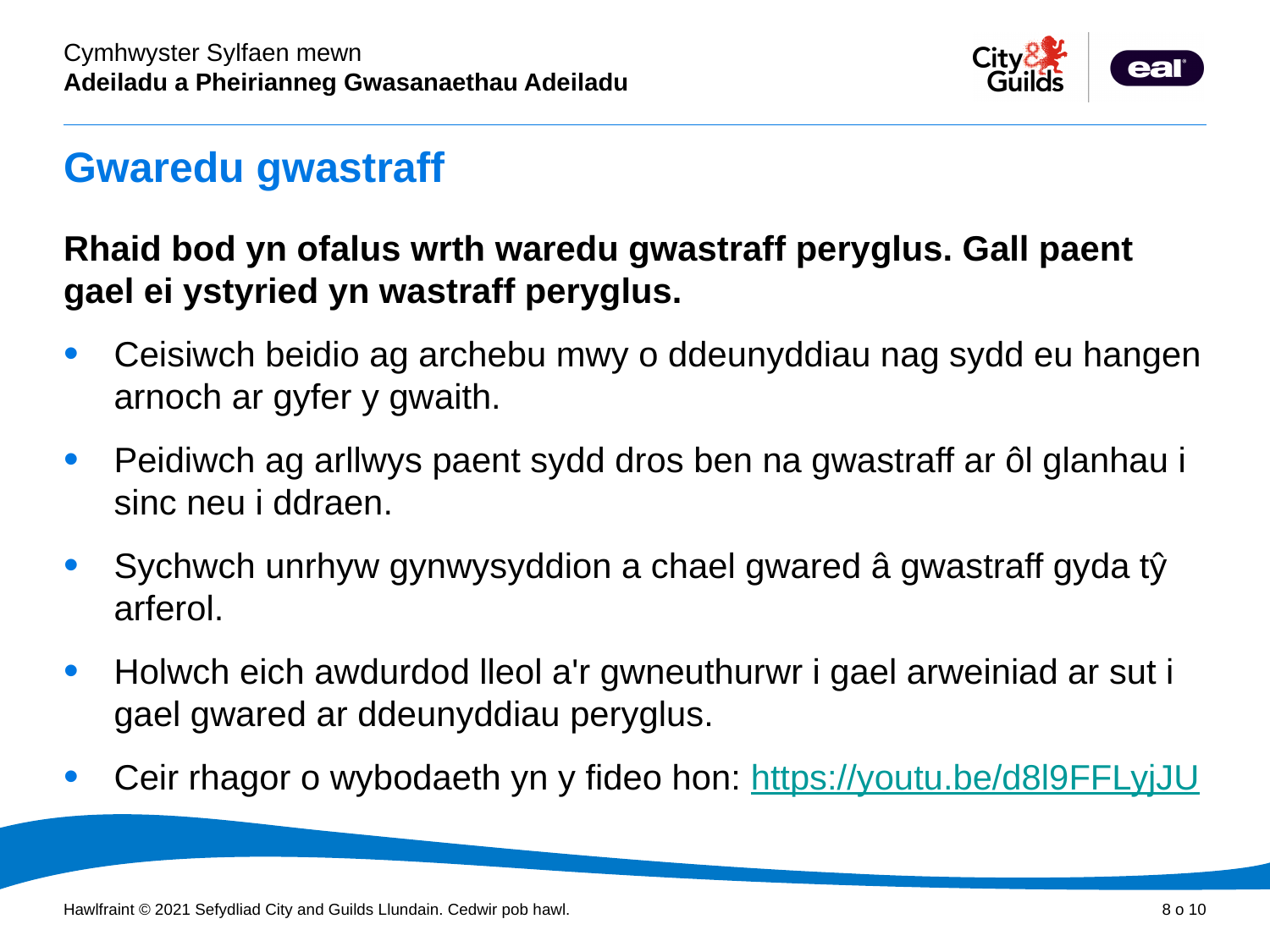

# Gwaredu gwastraff
Rhaid bod yn ofalus wrth waredu gwastraff peryglus. Gall paent gael ei ystyried yn wastraff peryglus.
Ceisiwch beidio ag archebu mwy o ddeunyddiau nag sydd eu hangen arnoch ar gyfer y gwaith.
Peidiwch ag arllwys paent sydd dros ben na gwastraff ar ôl glanhau i sinc neu i ddraen.
Sychwch unrhyw gynwysyddion a chael gwared â gwastraff gyda tŷ arferol.
Holwch eich awdurdod lleol a'r gwneuthurwr i gael arweiniad ar sut i gael gwared ar ddeunyddiau peryglus.
Ceir rhagor o wybodaeth yn y fideo hon: https://youtu.be/d8l9FFLyjJU